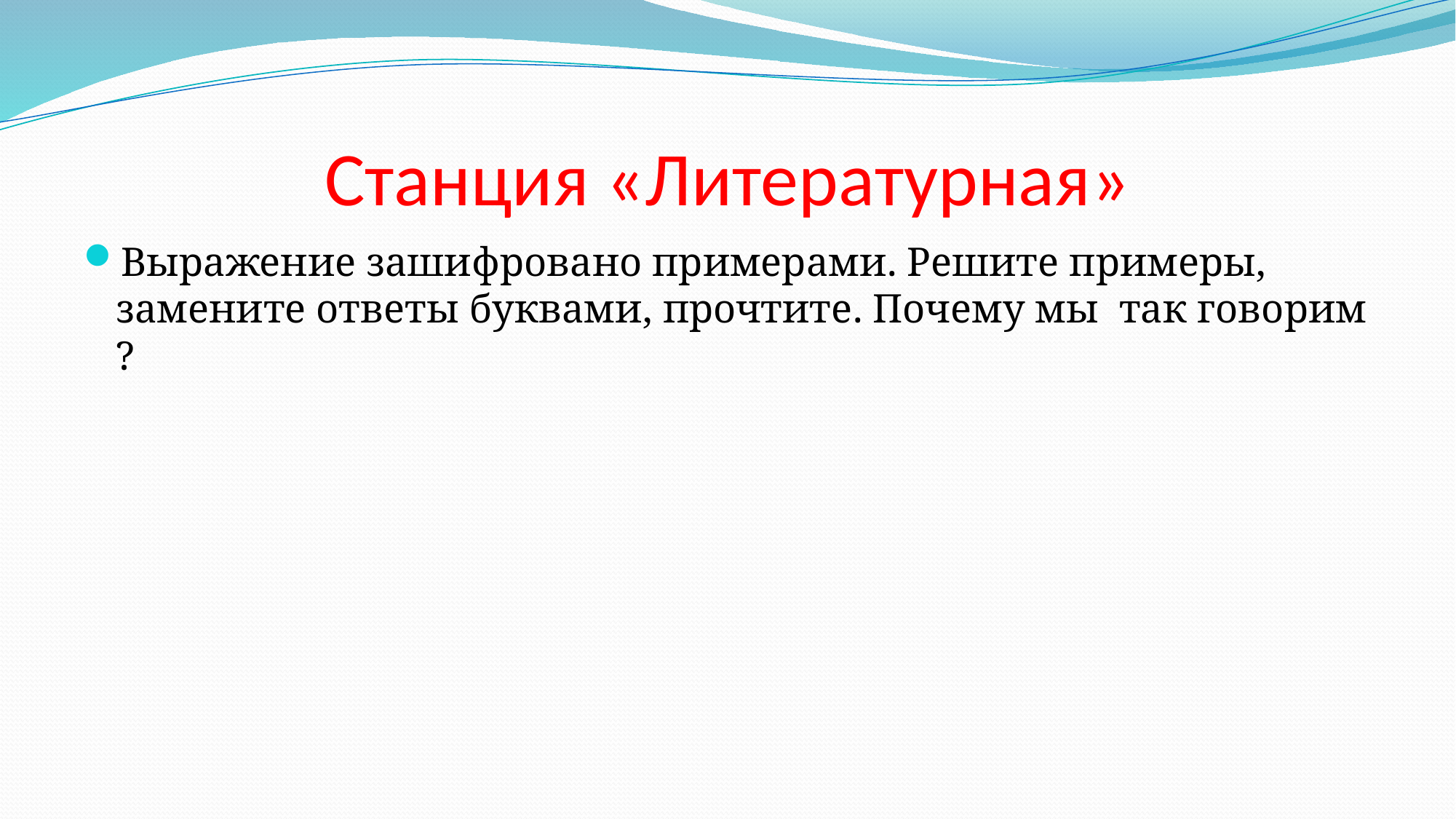

# Станция «Литературная»
Выражение зашифровано примерами. Решите примеры, замените ответы буквами, прочтите. Почему мы  так говорим ?